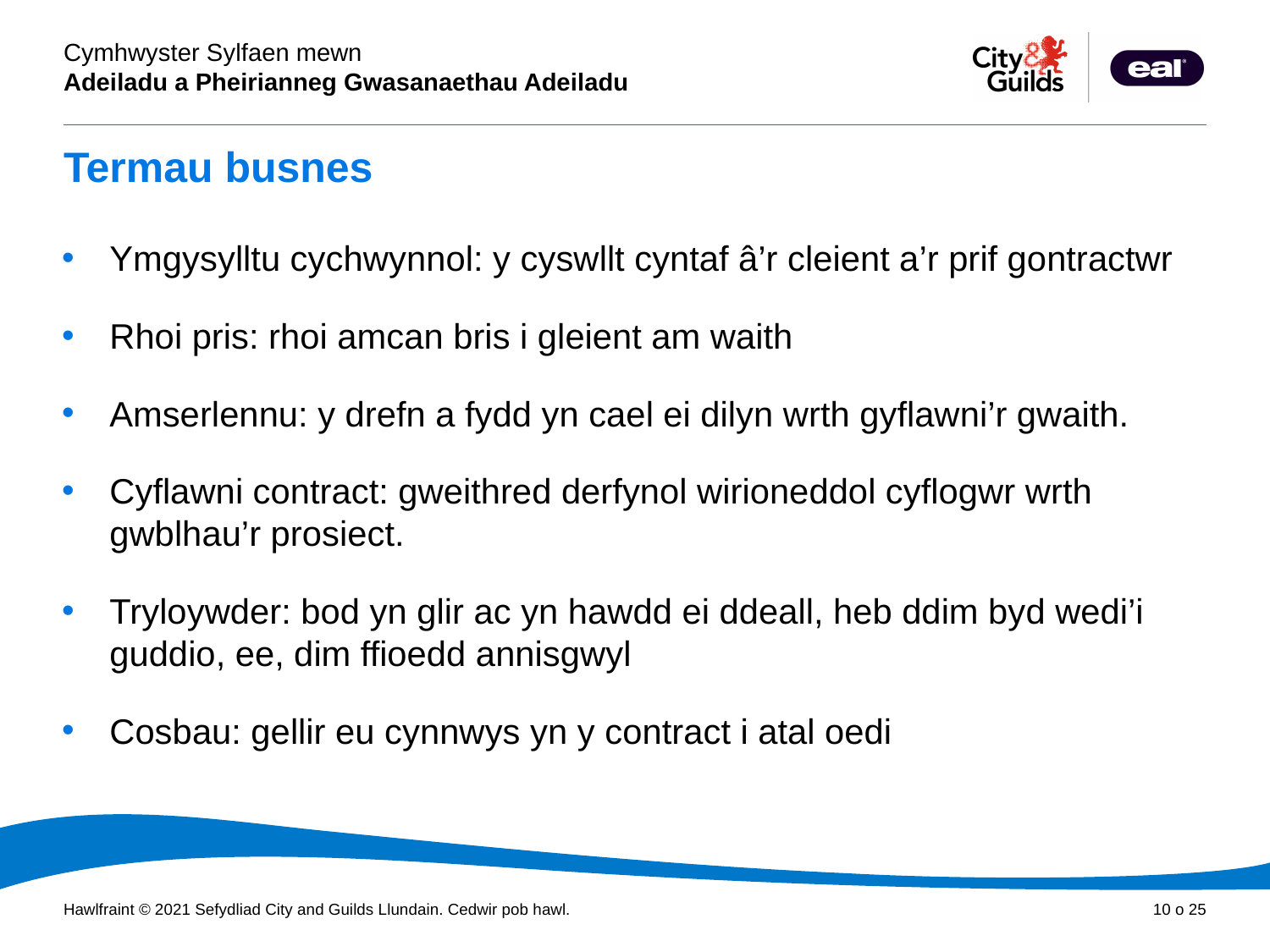

# Termau busnes
Ymgysylltu cychwynnol: y cyswllt cyntaf â’r cleient a’r prif gontractwr
Rhoi pris: rhoi amcan bris i gleient am waith
Amserlennu: y drefn a fydd yn cael ei dilyn wrth gyflawni’r gwaith.
Cyflawni contract: gweithred derfynol wirioneddol cyflogwr wrth gwblhau’r prosiect.
Tryloywder: bod yn glir ac yn hawdd ei ddeall, heb ddim byd wedi’i guddio, ee, dim ffioedd annisgwyl
Cosbau: gellir eu cynnwys yn y contract i atal oedi